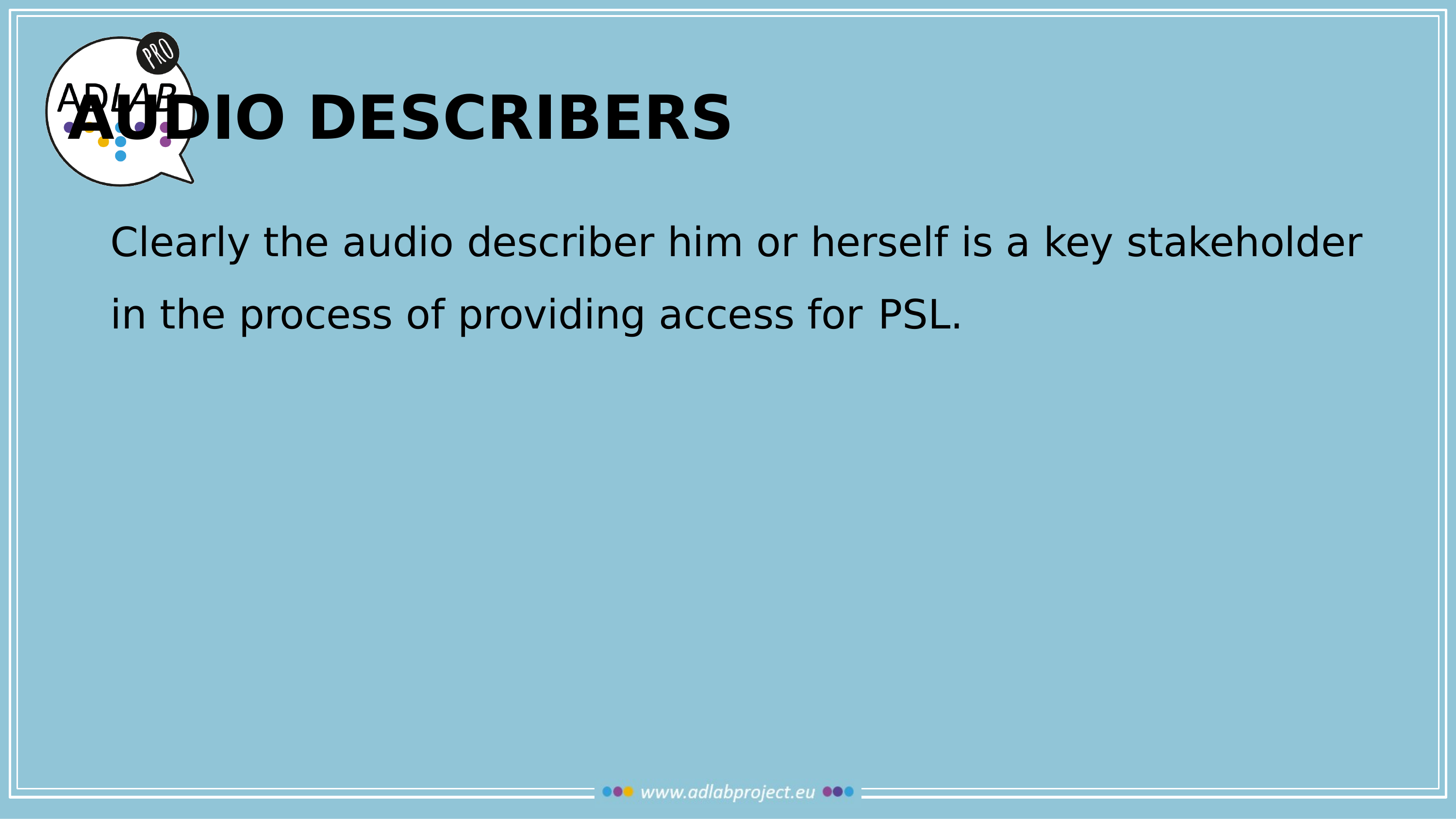

# AUDIO DESCRIBERS
Clearly the audio describer him or herself is a key stakeholder  in the process of providing access for PSL.